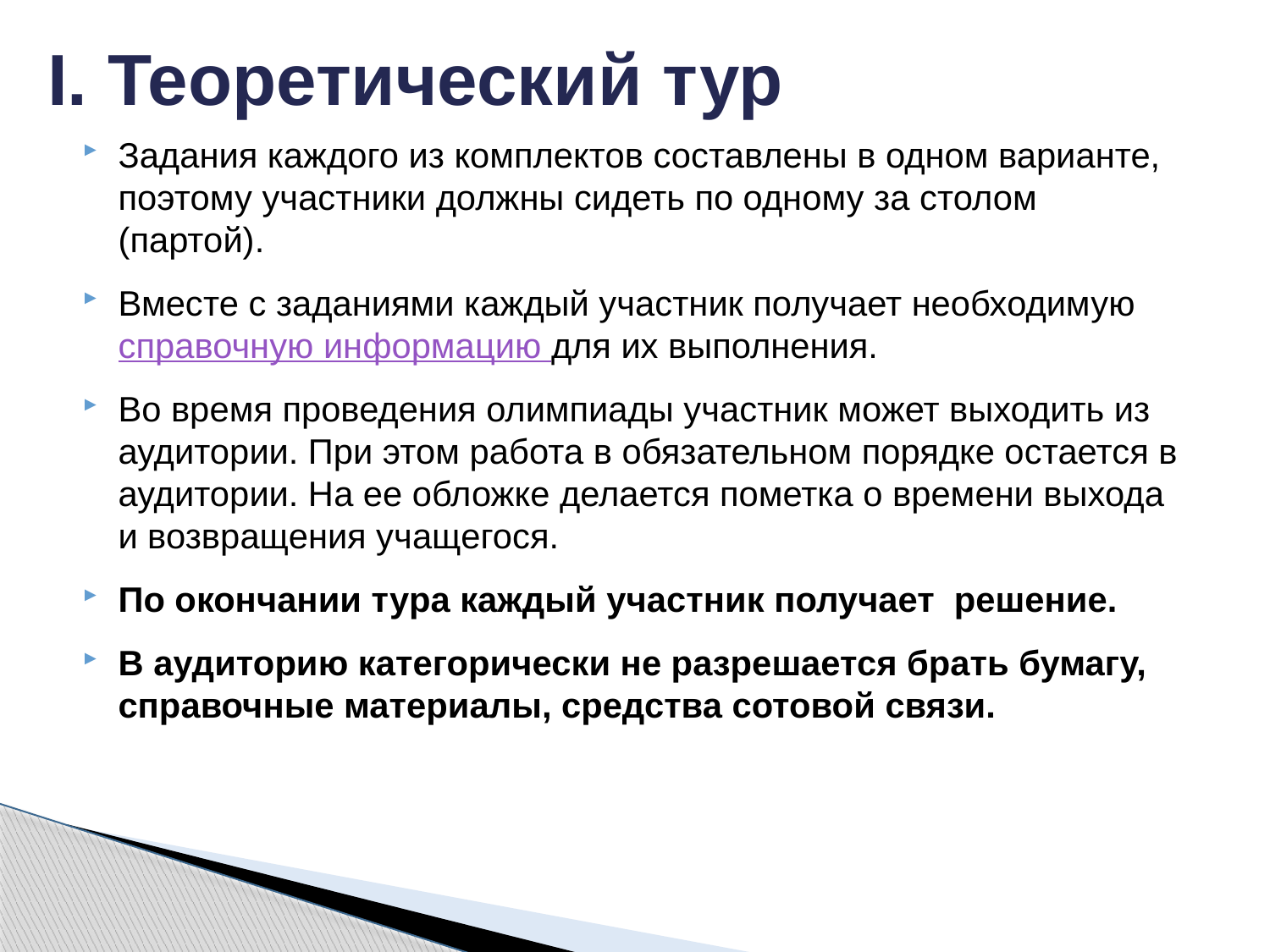

# I. Теоретический тур
Задания каждого из комплектов составлены в одном варианте, поэтому участники должны сидеть по одному за столом (партой).
Вместе с заданиями каждый участник получает необходимую справочную информацию для их выполнения.
Во время проведения олимпиады участник может выходить из аудитории. При этом работа в обязательном порядке остается в аудитории. На ее обложке делается пометка о времени выхода и возвращения учащегося.
По окончании тура каждый участник получает  решение.
В аудиторию категорически не разрешается брать бумагу, справочные материалы, средства сотовой связи.